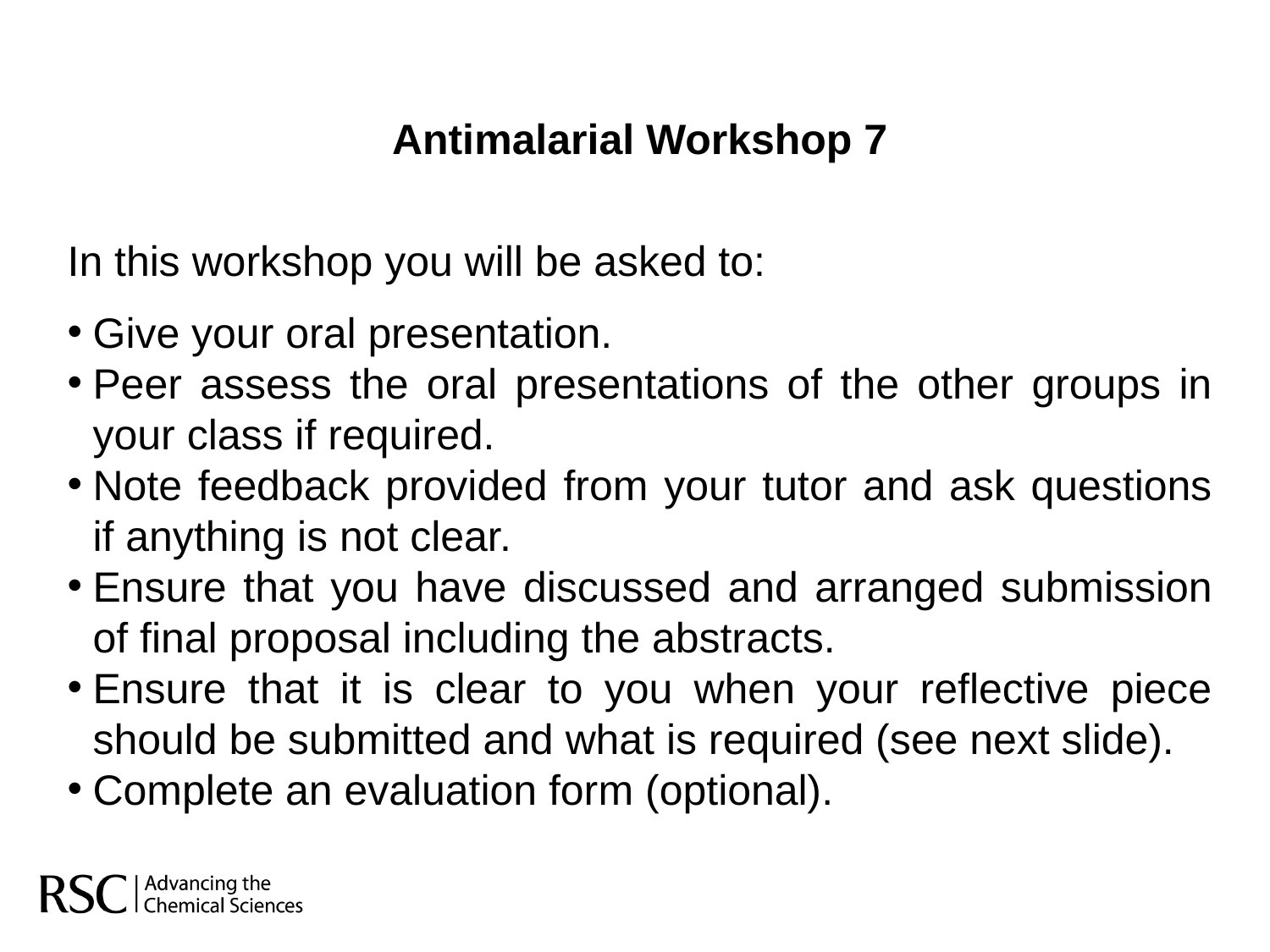

Antimalarial Workshop 7
In this workshop you will be asked to:

Give your oral presentation.
Peer assess the oral presentations of the other groups in your class if required.
Note feedback provided from your tutor and ask questions if anything is not clear.
Ensure that you have discussed and arranged submission of final proposal including the abstracts.
Ensure that it is clear to you when your reflective piece should be submitted and what is required (see next slide).
Complete an evaluation form (optional).